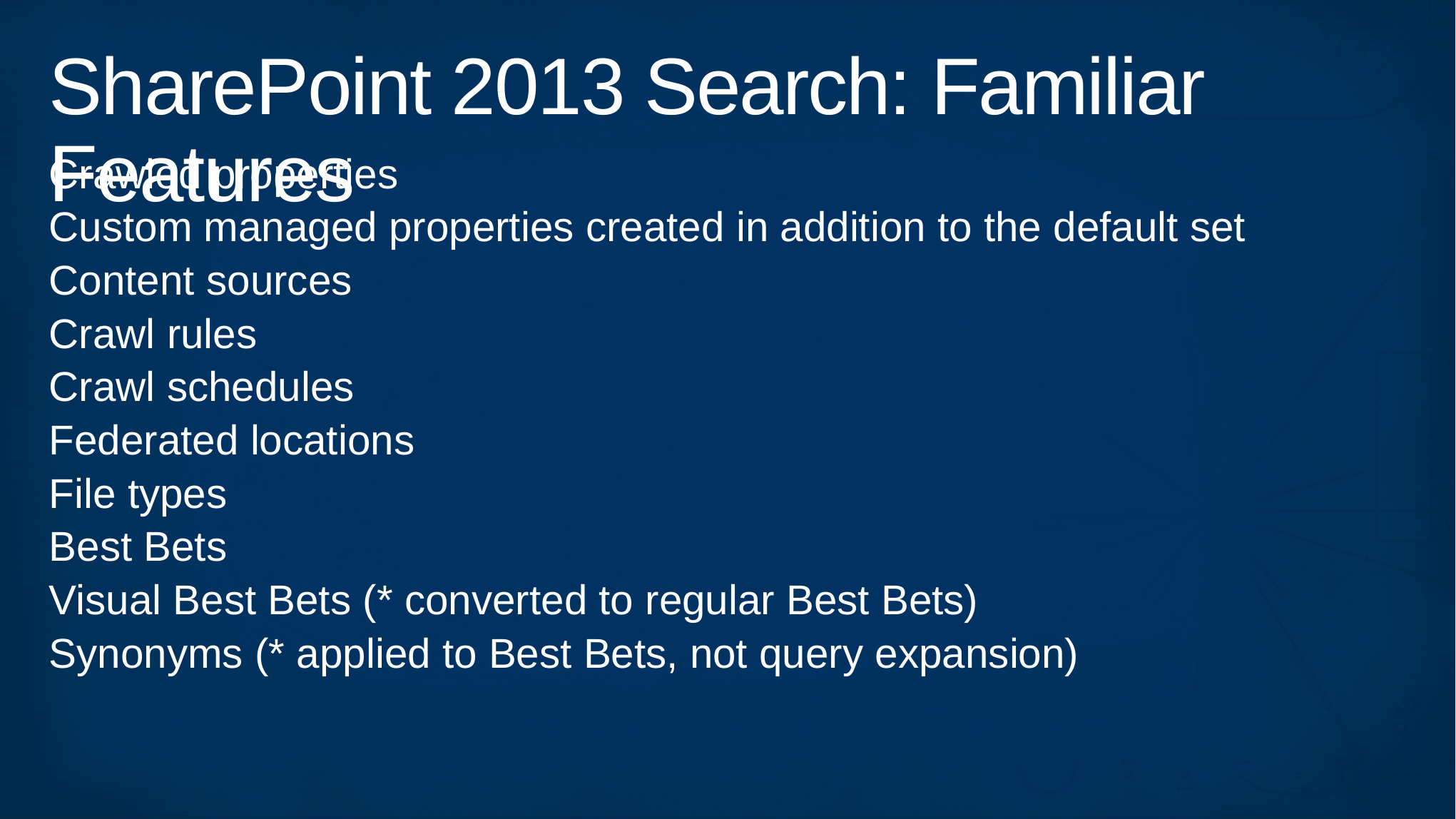

# SharePoint 2013 Search: Familiar Features
Crawled properties
Custom managed properties created in addition to the default set
Content sources
Crawl rules
Crawl schedules
Federated locations
File types
Best Bets
Visual Best Bets (* converted to regular Best Bets)
Synonyms (* applied to Best Bets, not query expansion)